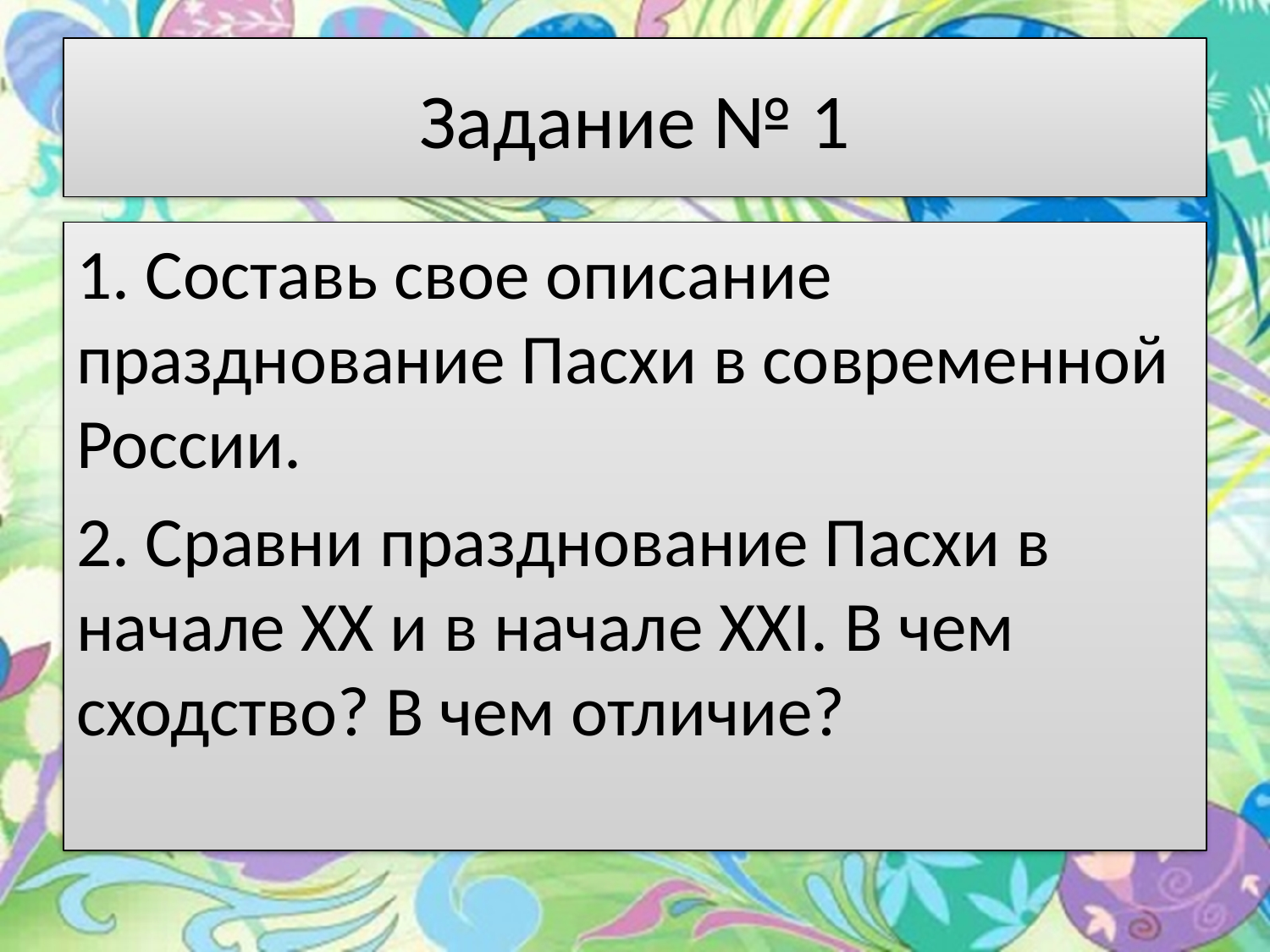

# Задание № 1
1. Составь свое описание празднование Пасхи в современной России.
2. Сравни празднование Пасхи в начале ХХ и в начале ХХI. В чем сходство? В чем отличие?